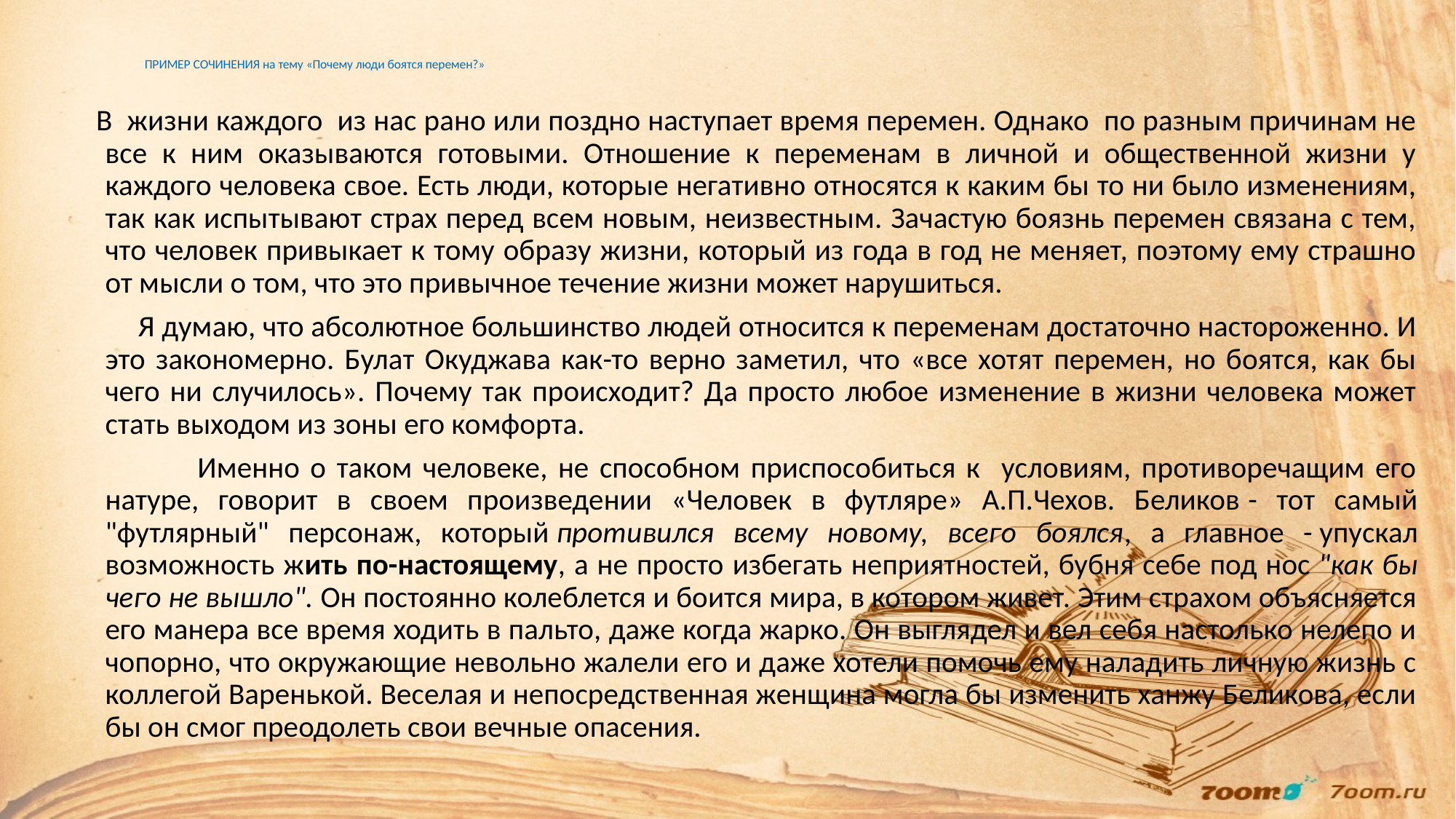

# ПРИМЕР СОЧИНЕНИЯ на тему «Почему люди боятся перемен?»
  В  жизни каждого  из нас рано или поздно наступает время перемен. Однако  по разным причинам не все к ним оказываются готовыми. Отношение к переменам в личной и общественной жизни у каждого человека свое. Есть люди, которые негативно относятся к каким бы то ни было изменениям, так как испытывают страх перед всем новым, неизвестным. Зачастую боязнь перемен связана с тем, что человек привыкает к тому образу жизни, который из года в год не меняет, поэтому ему страшно от мысли о том, что это привычное течение жизни может нарушиться.
        Я думаю, что абсолютное большинство людей относится к переменам достаточно настороженно. И это закономерно. Булат Окуджава как-то верно заметил, что «все хотят перемен, но боятся, как бы чего ни случилось». Почему так происходит? Да просто любое изменение в жизни человека может стать выходом из зоны его комфорта.
           Именно о таком человеке, не способном приспособиться к  условиям, противоречащим его натуре, говорит в своем произведении «Человек в футляре» А.П.Чехов. Беликов - тот самый "футлярный" персонаж, который противился всему новому, всего боялся, а главное - упускал возможность жить по-настоящему, а не просто избегать неприятностей, бубня себе под нос "как бы чего не вышло". Он постоянно колеблется и боится мира, в котором живет. Этим страхом объясняется его манера все время ходить в пальто, даже когда жарко. Он выглядел и вел себя настолько нелепо и чопорно, что окружающие невольно жалели его и даже хотели помочь ему наладить личную жизнь с коллегой Варенькой. Веселая и непосредственная женщина могла бы изменить ханжу Беликова, если бы он смог преодолеть свои вечные опасения.